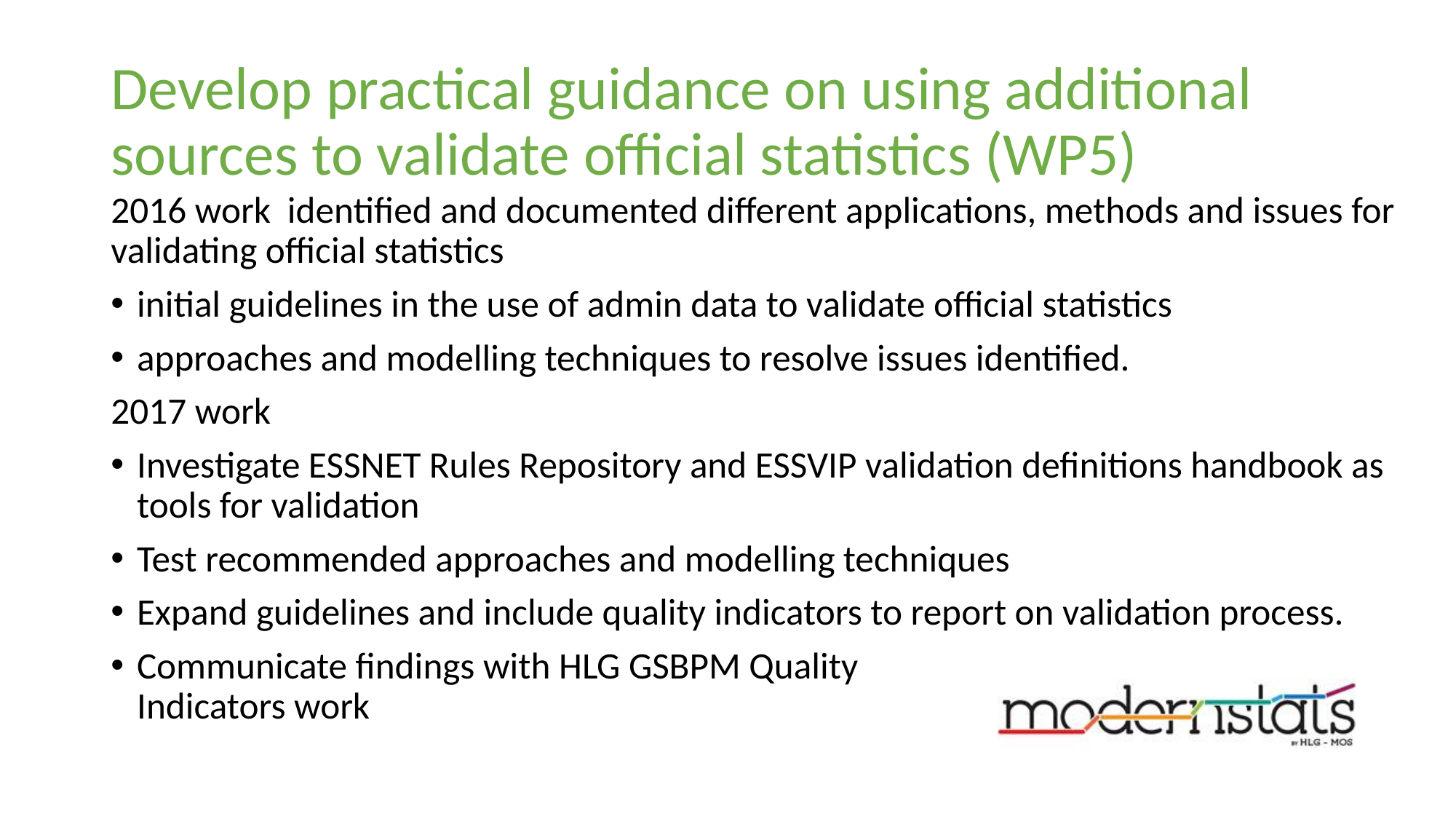

# Develop practical guidance on using additional sources to validate official statistics (WP5)
2016 work  identified and documented different applications, methods and issues for validating official statistics
initial guidelines in the use of admin data to validate official statistics
approaches and modelling techniques to resolve issues identified.
2017 work
Investigate ESSNET Rules Repository and ESSVIP validation definitions handbook as tools for validation
Test recommended approaches and modelling techniques
Expand guidelines and include quality indicators to report on validation process.
Communicate findings with HLG GSBPM Quality
Indicators work